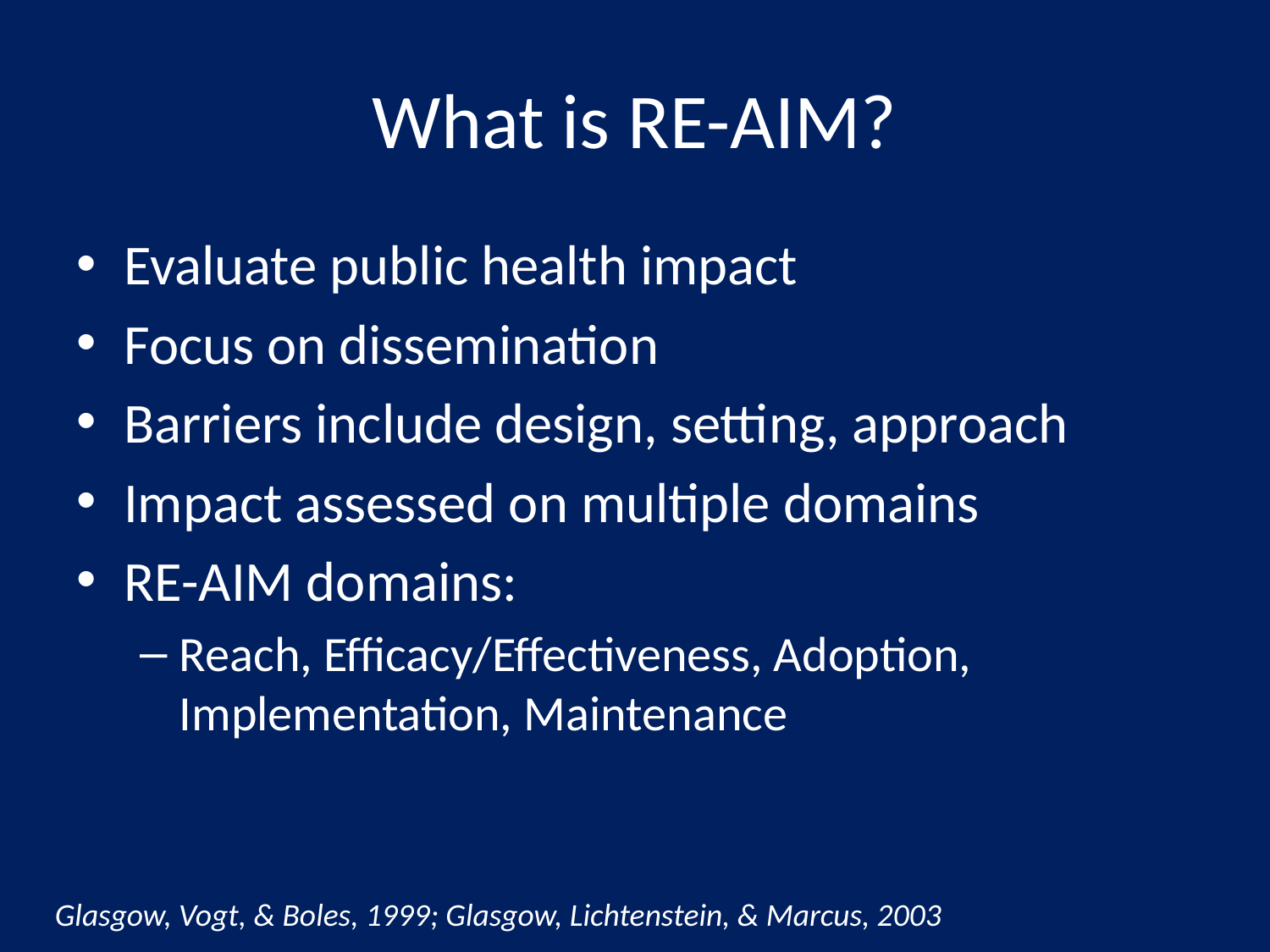

# What is RE-AIM?
Evaluate public health impact
Focus on dissemination
Barriers include design, setting, approach
Impact assessed on multiple domains
RE-AIM domains:
Reach, Efficacy/Effectiveness, Adoption, Implementation, Maintenance
Glasgow, Vogt, & Boles, 1999; Glasgow, Lichtenstein, & Marcus, 2003